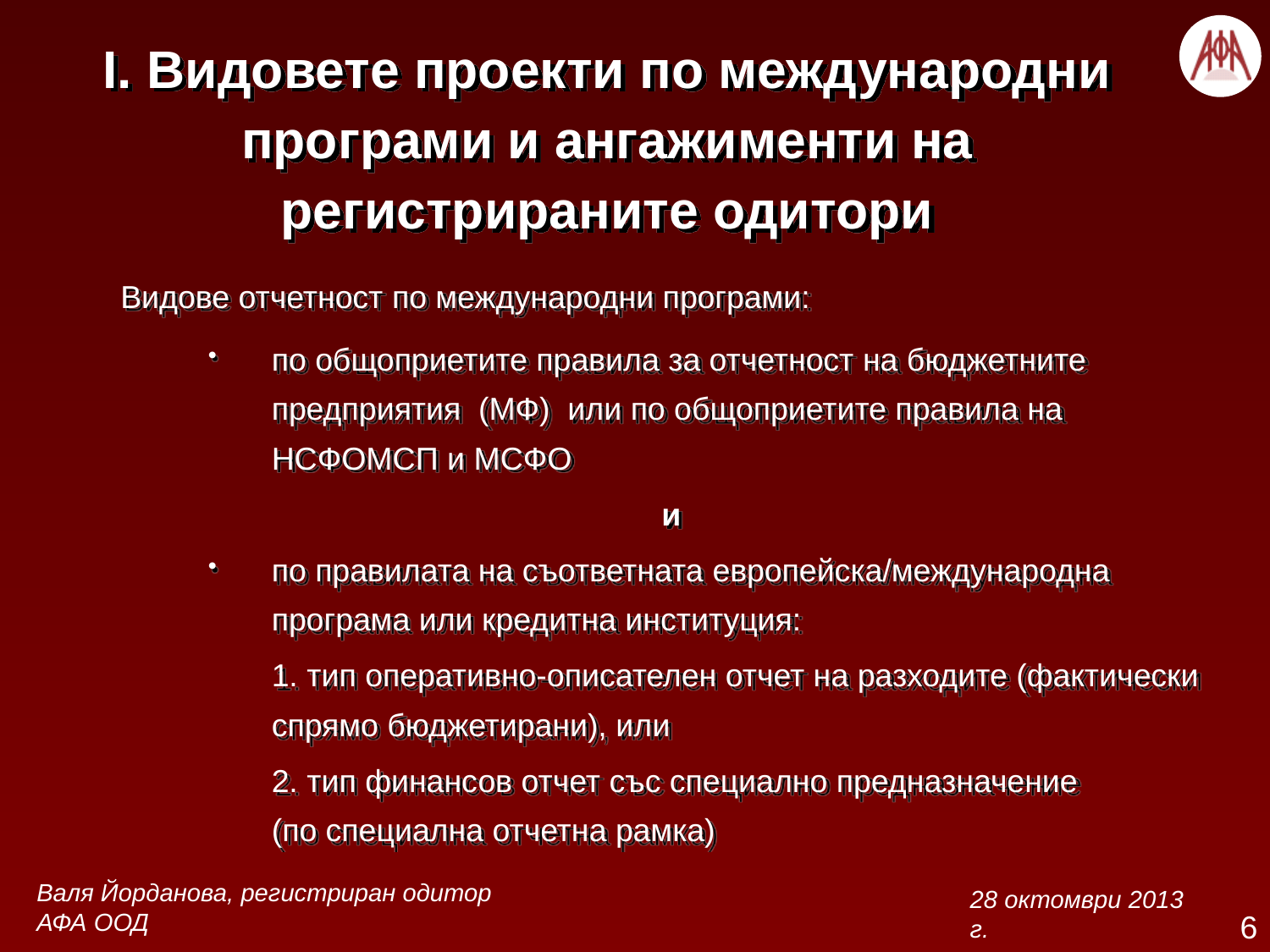

# I. Видовете проекти по международни програми и ангажименти на регистрираните одитори
Видове отчетност по международни програми:
по общоприетите правила за отчетност на бюджетните предприятия  (МФ)  или по общоприетите правила на НСФОМСП и МСФО
				 и
по правилата на съответната eвропейска/международна програма или кредитна институция:
	1. тип оперативно-описателен отчет на разходите (фактически спрямо бюджетирани), или
	2. тип финансов отчет със специално предназначение            (по специална отчетна рамка)